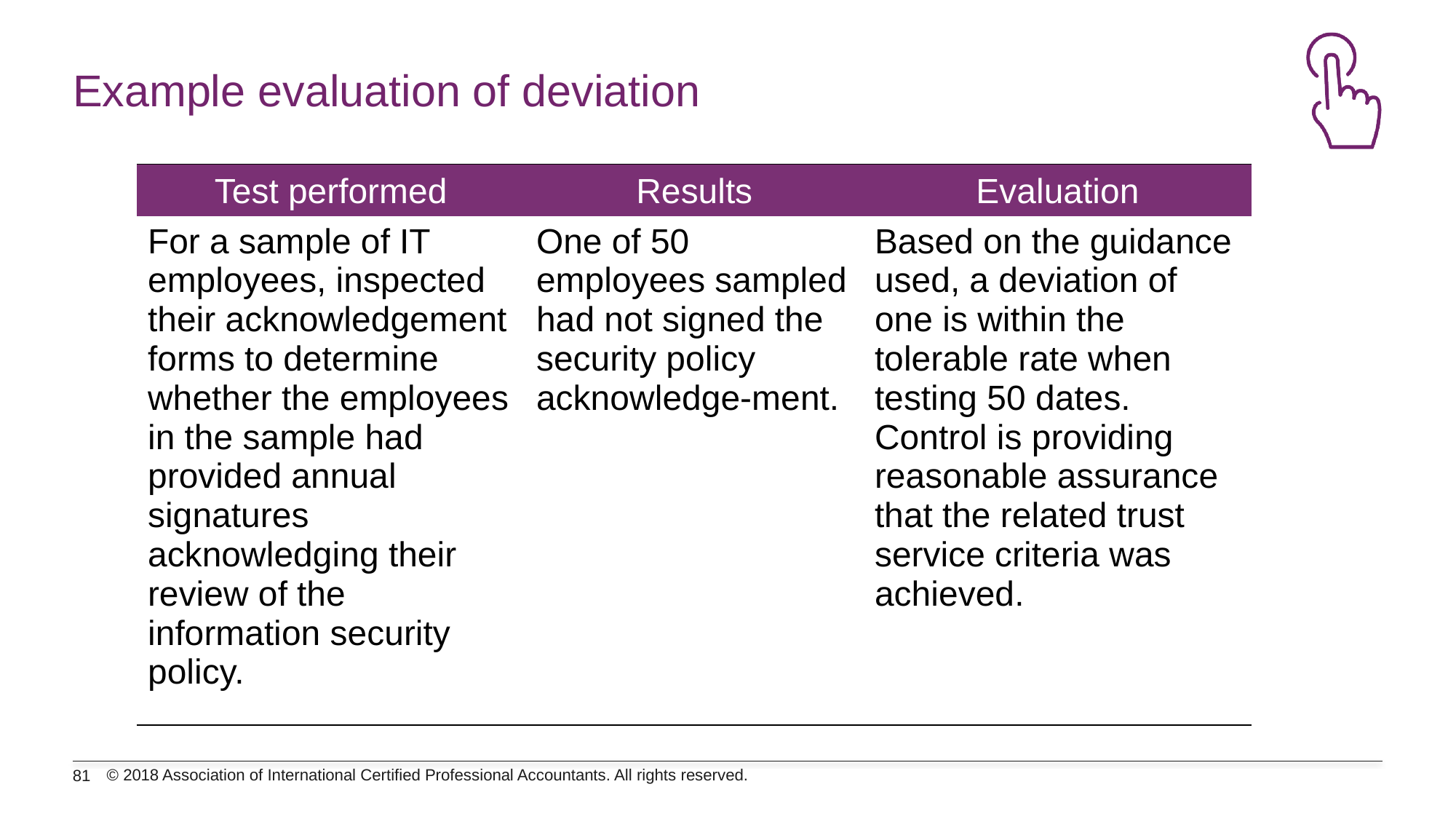

# Example evaluation of deviation
| Test performed | Results | Evaluation |
| --- | --- | --- |
| For a sample of IT employees, inspected their acknowledgement forms to determine whether the employees in the sample had provided annual signatures acknowledging their review of the information security policy. | One of 50 employees sampled had not signed the security policy acknowledge-ment. | Based on the guidance used, a deviation of one is within the tolerable rate when testing 50 dates. Control is providing reasonable assurance that the related trust service criteria was achieved. |

© 2018 Association of International Certified Professional Accountants. All rights reserved.
81